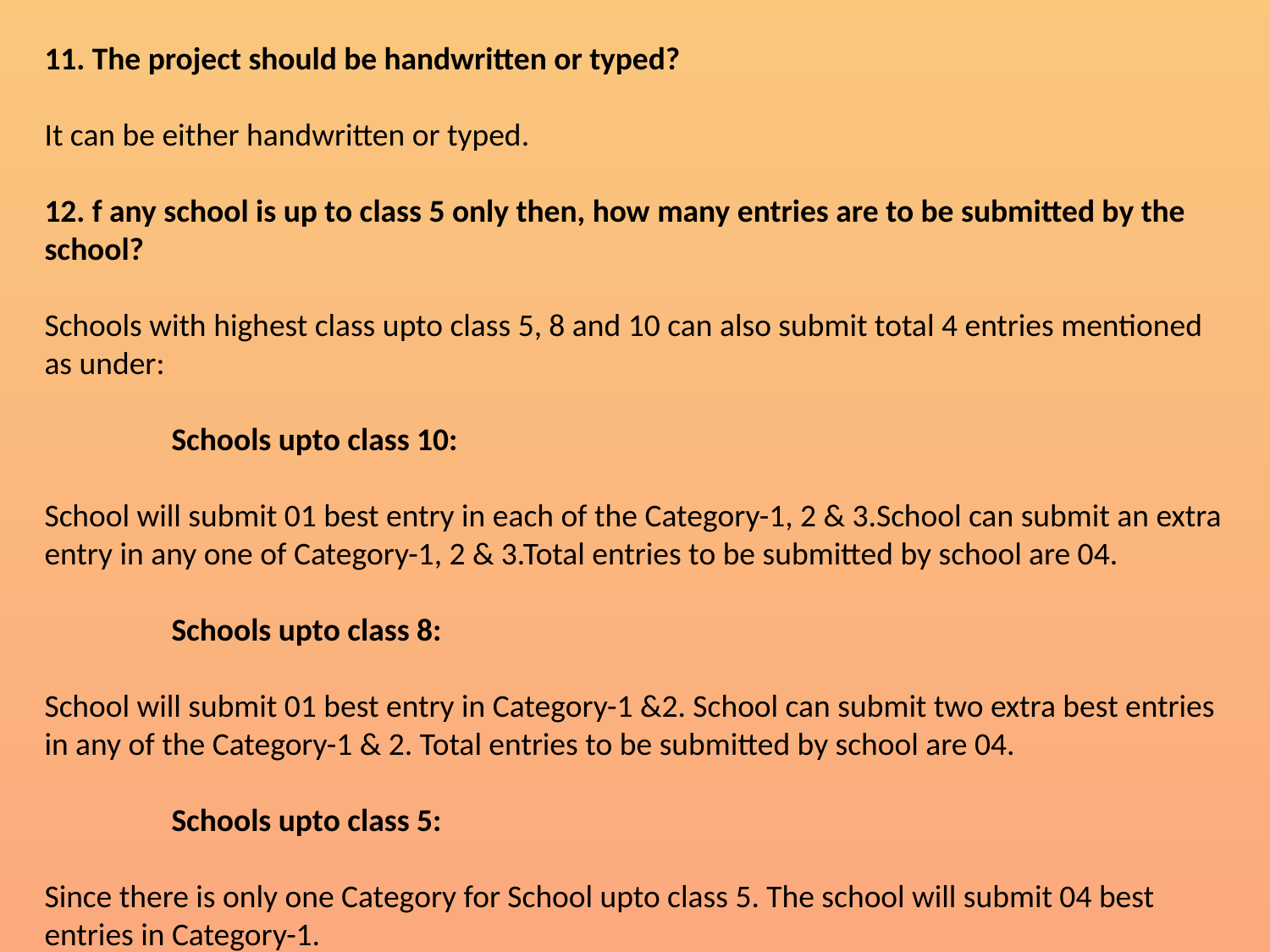

11. The project should be handwritten or typed?

It can be either handwritten or typed.

12. f any school is up to class 5 only then, how many entries are to be submitted by the school?

Schools with highest class upto class 5, 8 and 10 can also submit total 4 entries mentioned as under:

	Schools upto class 10:

School will submit 01 best entry in each of the Category-1, 2 & 3.School can submit an extra entry in any one of Category-1, 2 & 3.Total entries to be submitted by school are 04.

	Schools upto class 8:

School will submit 01 best entry in Category-1 &2. School can submit two extra best entries in any of the Category-1 & 2. Total entries to be submitted by school are 04.

	Schools upto class 5:

Since there is only one Category for School upto class 5. The school will submit 04 best entries in Category-1.